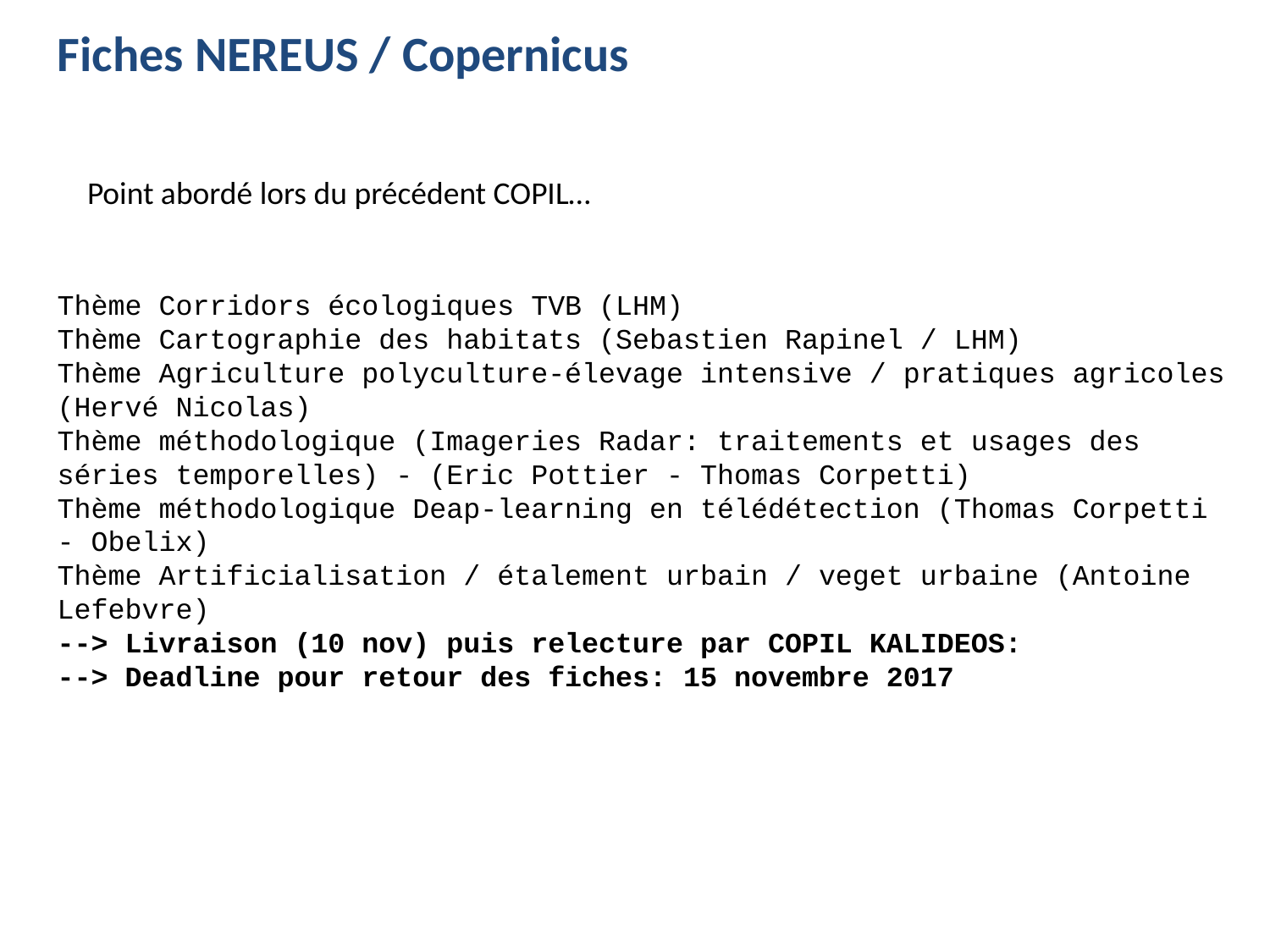

Fiches NEREUS / Copernicus
Point abordé lors du précédent COPIL…

Thème Corridors écologiques TVB (LHM)
Thème Cartographie des habitats (Sebastien Rapinel / LHM)
Thème Agriculture polyculture-élevage intensive / pratiques agricoles (Hervé Nicolas)
Thème méthodologique (Imageries Radar: traitements et usages des séries temporelles) - (Eric Pottier - Thomas Corpetti)
Thème méthodologique Deap-learning en télédétection (Thomas Corpetti - Obelix)
Thème Artificialisation / étalement urbain / veget urbaine (Antoine Lefebvre)
--> Livraison (10 nov) puis relecture par COPIL KALIDEOS:
--> Deadline pour retour des fiches: 15 novembre 2017